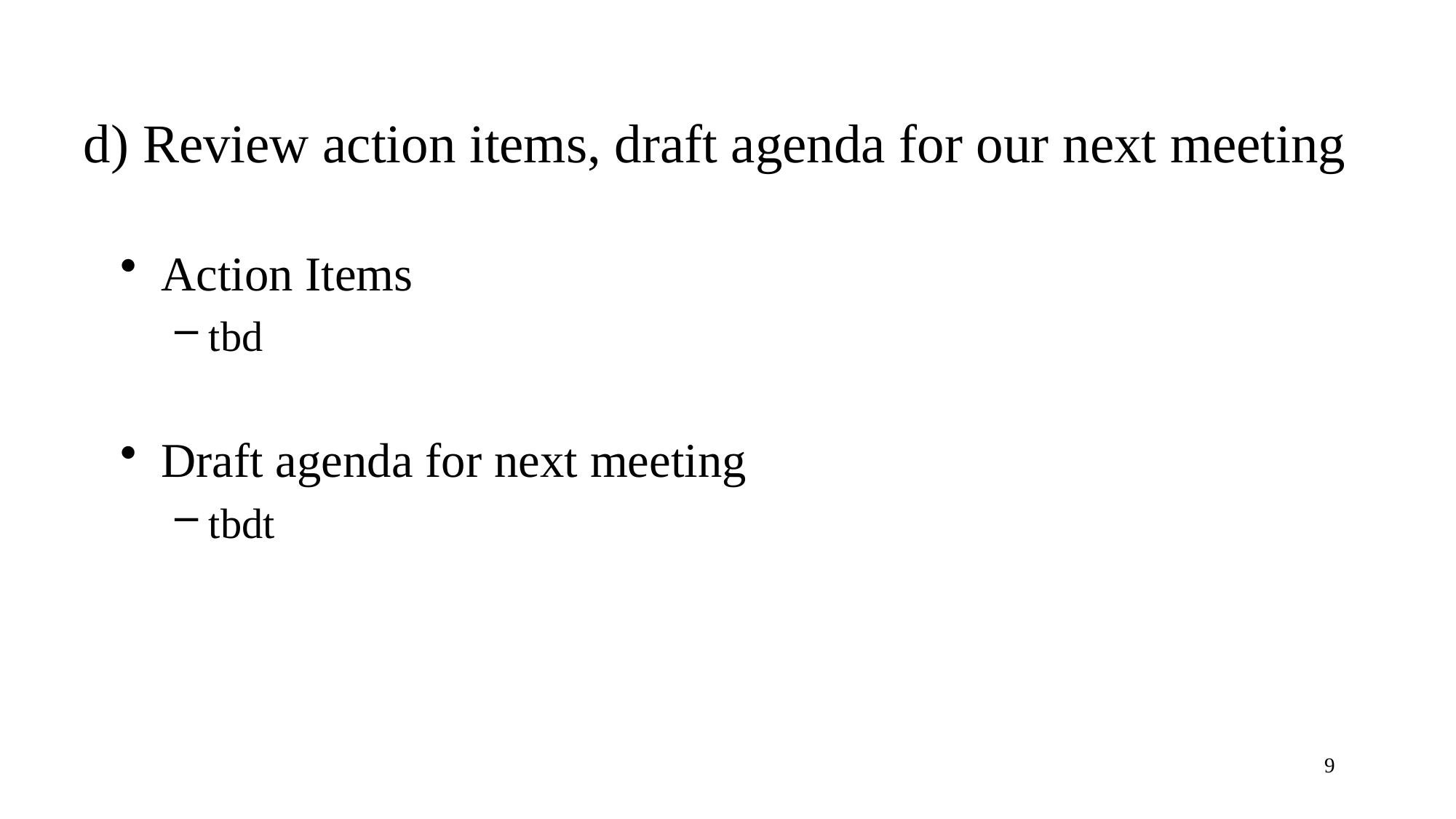

# d) Review action items, draft agenda for our next meeting
Action Items
tbd

Draft agenda for next meeting
tbdt
9